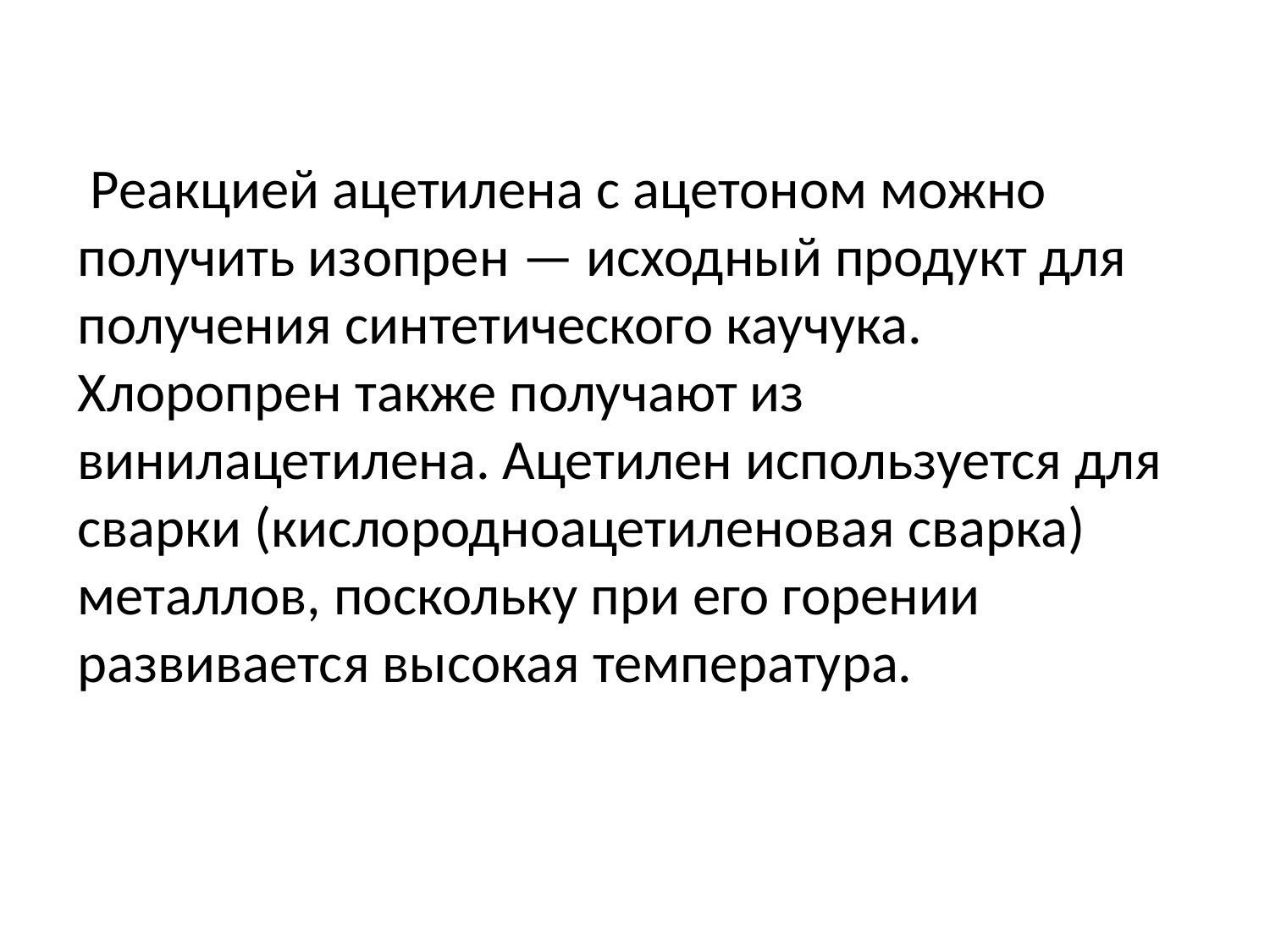

Реакцией ацетилена с ацетоном можно получить изопрен — исходный продукт для получения синтетического каучука. Хлоропрен также получают из винилацетилена. Ацетилен используется для сварки (кислородноацетиленовая сварка) металлов, поскольку при его горении развивается высокая температура.